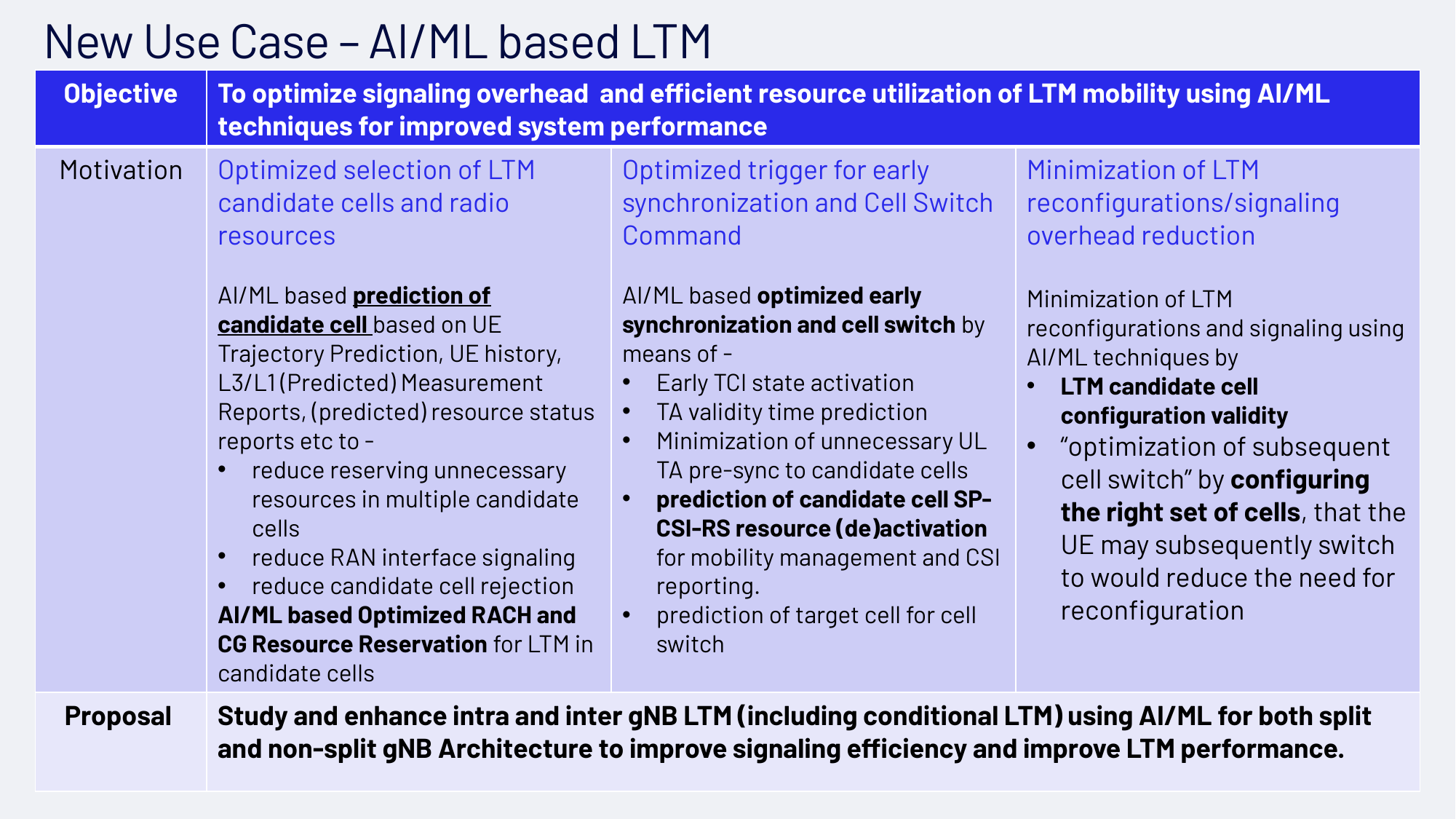

New Use Case – AI/ML based LTM
| Objective | To optimize signaling overhead and efficient resource utilization of LTM mobility using AI/ML techniques for improved system performance |  |  |
| --- | --- | --- | --- |
| Motivation | Optimized selection of LTM candidate cells and radio resources AI/ML based prediction of candidate cell based on UE Trajectory Prediction, UE history, L3/L1 (Predicted) Measurement Reports, (predicted) resource status reports etc to - reduce reserving unnecessary resources in multiple candidate cells reduce RAN interface signaling reduce candidate cell rejection AI/ML based Optimized RACH and CG Resource Reservation for LTM in candidate cells | Optimized trigger for early synchronization and Cell Switch Command AI/ML based optimized early synchronization and cell switch by means of - Early TCI state activation TA validity time prediction Minimization of unnecessary UL TA pre-sync to candidate cells prediction of candidate cell SP-CSI-RS resource (de)activation for mobility management and CSI reporting. prediction of target cell for cell switch | Minimization of LTM reconfigurations/signaling overhead reduction Minimization of LTM reconfigurations and signaling using AI/ML techniques by LTM candidate cell configuration validity “optimization of subsequent cell switch” by configuring the right set of cells, that the UE may subsequently switch to would reduce the need for reconfiguration |
| Proposal | Study and enhance intra and inter gNB LTM (including conditional LTM) using AI/ML for both split and non-split gNB Architecture to improve signaling efficiency and improve LTM performance. |  |  |